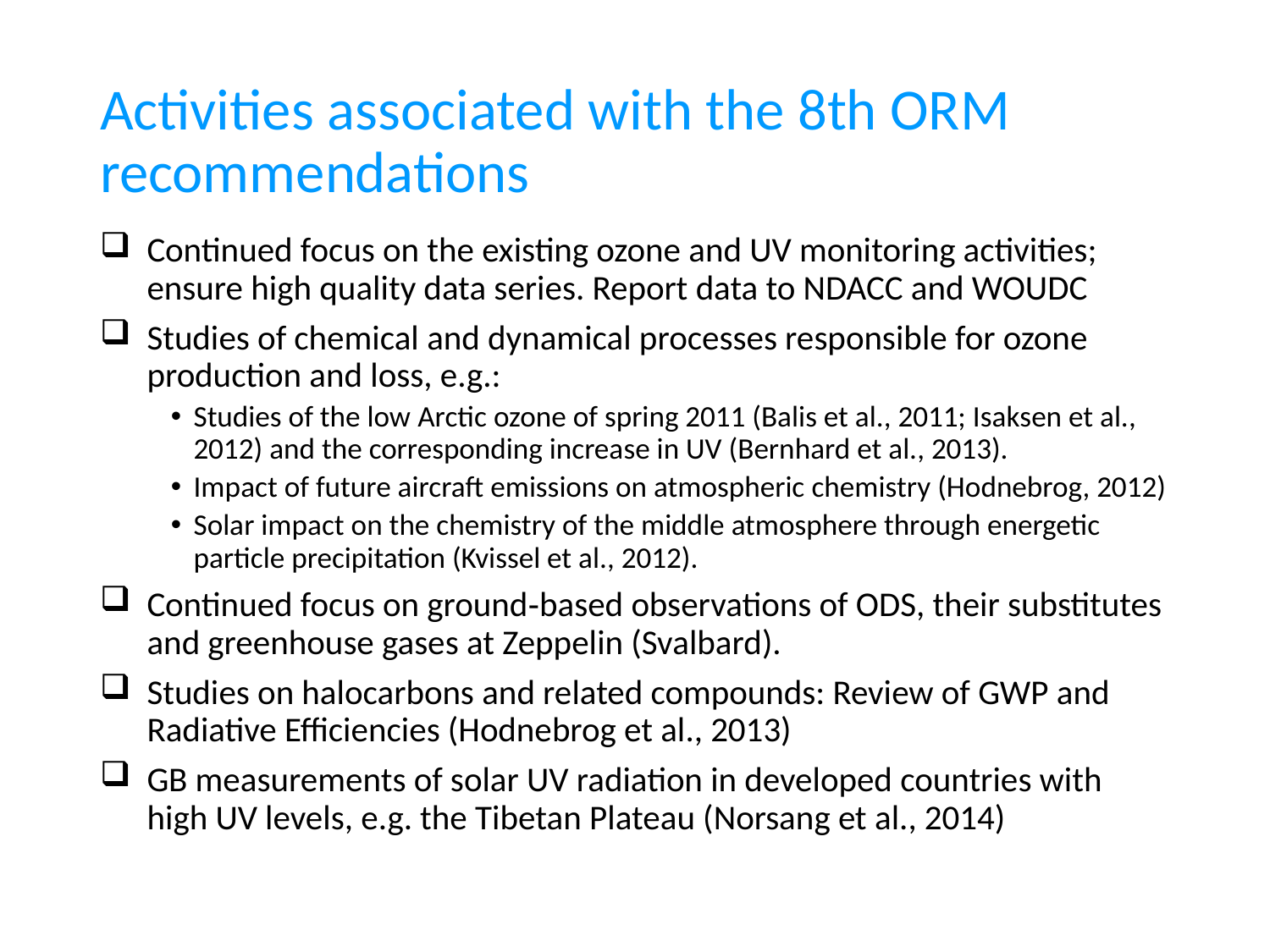

# Activities associated with the 8th ORM recommendations
Continued focus on the existing ozone and UV monitoring activities; ensure high quality data series. Report data to NDACC and WOUDC
Studies of chemical and dynamical processes responsible for ozone production and loss, e.g.:
Studies of the low Arctic ozone of spring 2011 (Balis et al., 2011; Isaksen et al., 2012) and the corresponding increase in UV (Bernhard et al., 2013).
Impact of future aircraft emissions on atmospheric chemistry (Hodnebrog, 2012)
Solar impact on the chemistry of the middle atmosphere through energetic particle precipitation (Kvissel et al., 2012).
Continued focus on ground‑based observations of ODS, their substitutes and greenhouse gases at Zeppelin (Svalbard).
Studies on halocarbons and related compounds: Review of GWP and Radiative Efficiencies (Hodnebrog et al., 2013)
GB measurements of solar UV radiation in developed countries with high UV levels, e.g. the Tibetan Plateau (Norsang et al., 2014)